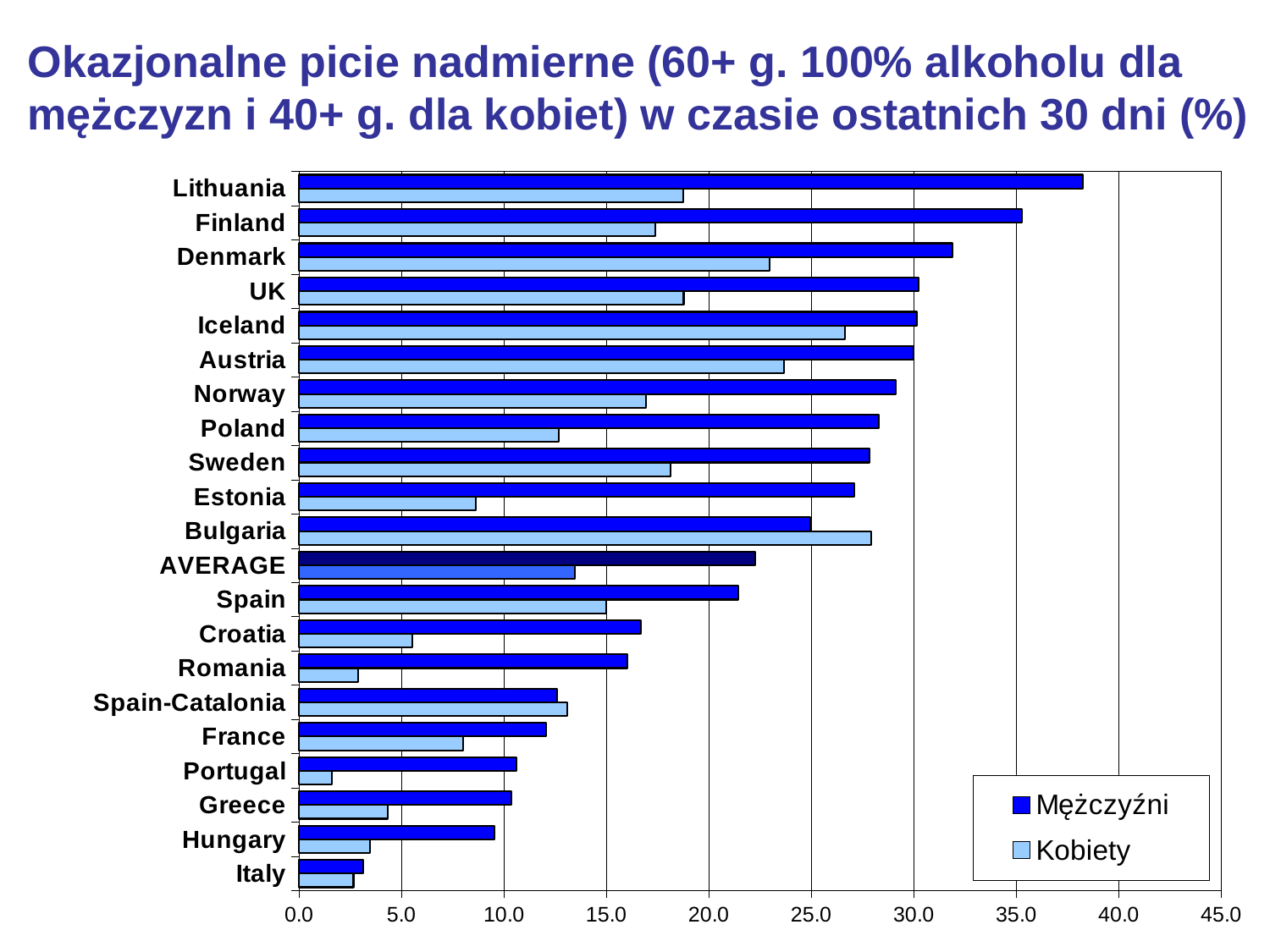

# Okazjonalne picie nadmierne (60+ g. 100% alkoholu dla mężczyzn i 40+ g. dla kobiet) w czasie ostatnich 30 dni (%)

### Chart

| Category | Kobiety | Mężczyźni |
|---|---|---|
| Italy | 2.659302399524211 | 3.1201947133848402 |
| Hungary | 3.450169222728219 | 9.540778183237059 |
| Greece | 4.342105263157894 | 10.358565737051794 |
| Portugal | 1.6247357769333777 | 10.59641187518356 |
| France | 8.02675585284281 | 12.064676616915424 |
| Spain-Catalonia | 13.109756097560977 | 12.612612612612613 |
| Romania | 2.8806584362139915 | 16.041979010494757 |
| Croatia | 5.531240973084839 | 16.67874825577752 |
| Spain | 14.991153948078917 | 21.432285146318648 |
| AVERAGE | 13.460056673717318 | 22.279093070657414 |
| Bulgaria | 27.93522267206477 | 24.948453608247423 |
| Estonia | 8.64086408640864 | 27.09551656920078 |
| Sweden | 18.13627192620857 | 27.84190950789206 |
| Poland | 12.676056338028172 | 28.294573643410853 |
| Norway | 16.937445530522513 | 29.11852721947718 |
| Austria | 23.68866164403926 | 29.999566053462953 |
| Iceland | 26.656049616923948 | 30.17483409122256 |
| UK | 18.77631621087718 | 30.239056250192153 |
| Denmark | 22.982885085574573 | 31.888111888111883 |
| Finland | 17.388962572763894 | 35.29475526255314 |
| Lithuania | 18.766519820809474 | 38.240305168401115 |